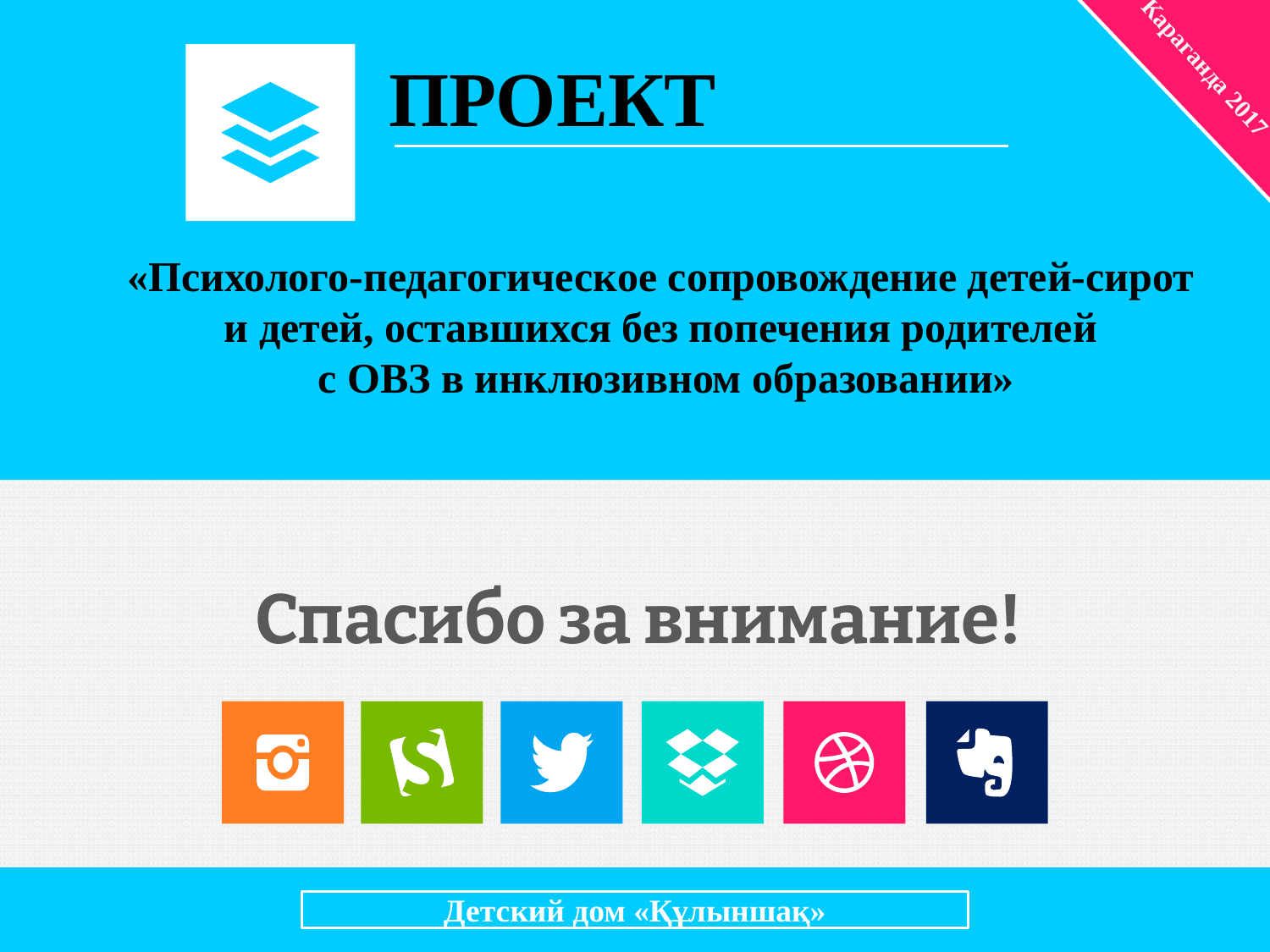

ПРОЕКТ

«Психолого-педагогическое сопровождение детей-сирот
и детей, оставшихся без попечения родителей
с ОВЗ в инклюзивном образовании»
Караганда 2017
Спасибо за внимание!

Детский дом «Құлыншақ»